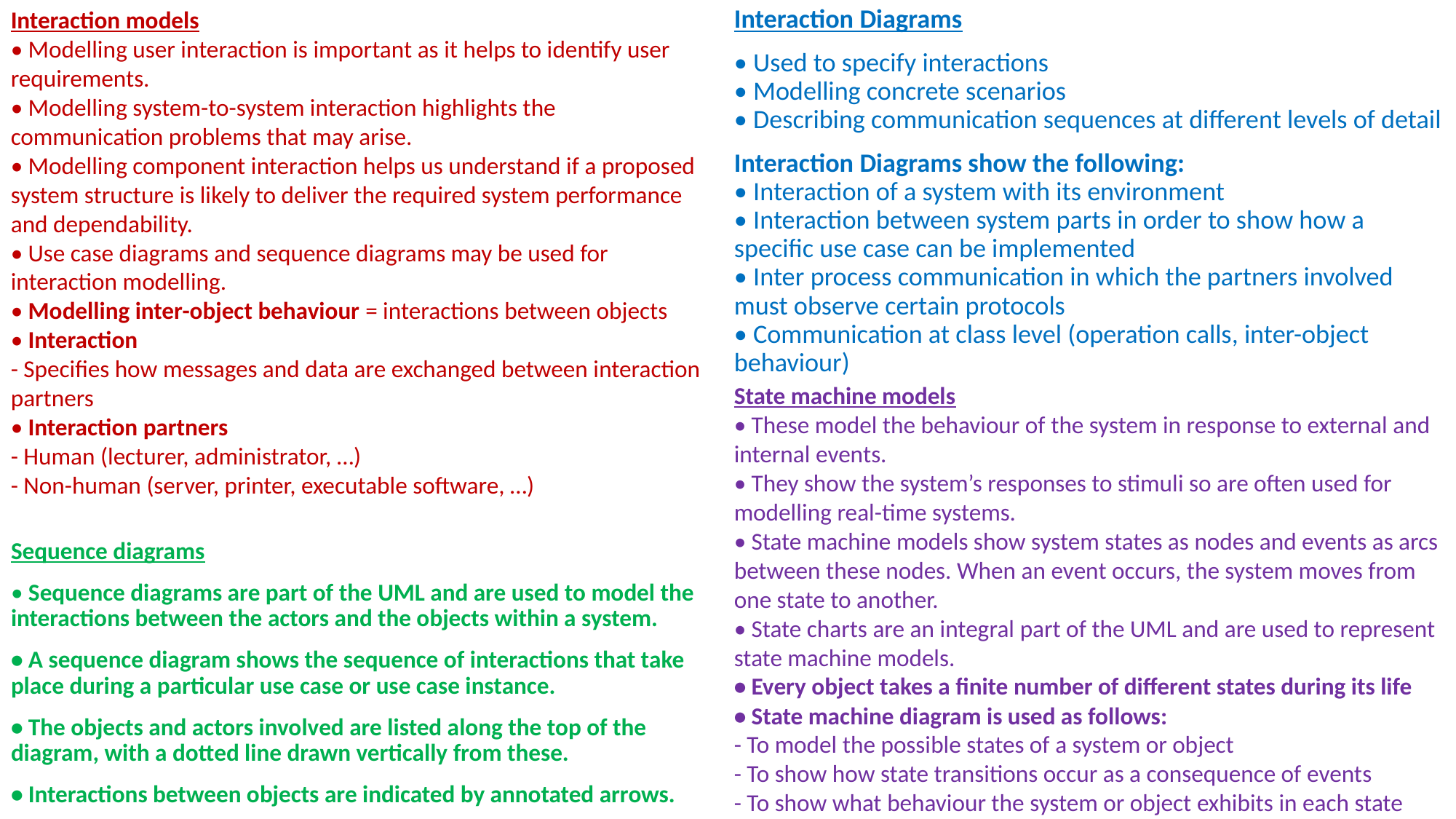

Interaction Diagrams
• Used to specify interactions
• Modelling concrete scenarios
• Describing communication sequences at different levels of detail
Interaction Diagrams show the following:
• Interaction of a system with its environment
• Interaction between system parts in order to show how a specific use case can be implemented
• Inter process communication in which the partners involved must observe certain protocols
• Communication at class level (operation calls, inter-object behaviour)
Interaction models
• Modelling user interaction is important as it helps to identify user requirements.
• Modelling system-to-system interaction highlights the communication problems that may arise.
• Modelling component interaction helps us understand if a proposed system structure is likely to deliver the required system performance and dependability.
• Use case diagrams and sequence diagrams may be used for interaction modelling.
• Modelling inter-object behaviour = interactions between objects
• Interaction
- Specifies how messages and data are exchanged between interaction partners
• Interaction partners
- Human (lecturer, administrator, …)
- Non-human (server, printer, executable software, …)
State machine models
• These model the behaviour of the system in response to external and internal events.
• They show the system’s responses to stimuli so are often used for modelling real-time systems.
• State machine models show system states as nodes and events as arcs between these nodes. When an event occurs, the system moves from one state to another.
• State charts are an integral part of the UML and are used to represent state machine models.
• Every object takes a finite number of different states during its life
• State machine diagram is used as follows:
- To model the possible states of a system or object
- To show how state transitions occur as a consequence of events
- To show what behaviour the system or object exhibits in each state
Sequence diagrams
• Sequence diagrams are part of the UML and are used to model the interactions between the actors and the objects within a system.
• A sequence diagram shows the sequence of interactions that take place during a particular use case or use case instance.
• The objects and actors involved are listed along the top of the diagram, with a dotted line drawn vertically from these.
• Interactions between objects are indicated by annotated arrows.